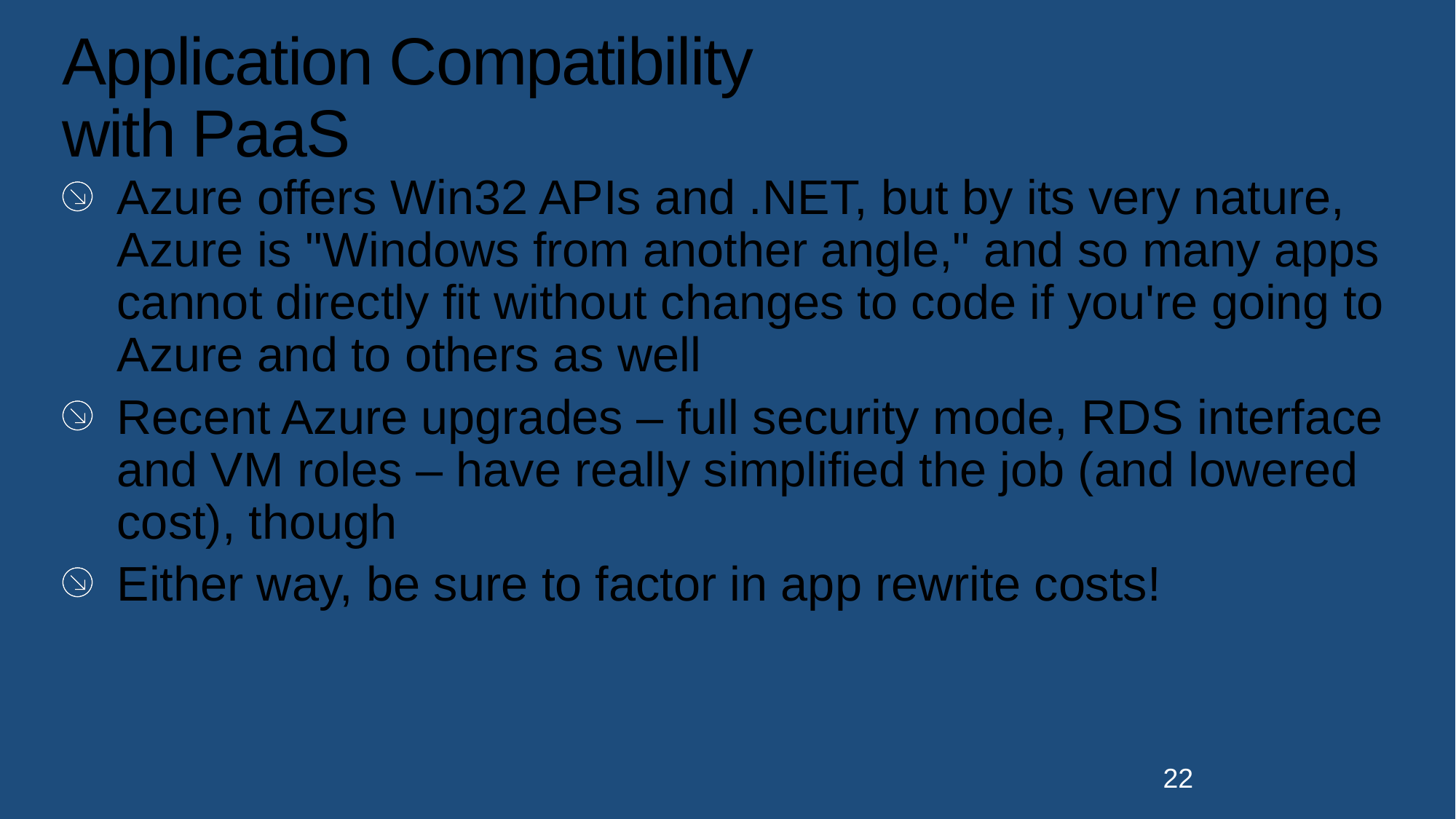

# Application Compatibility with PaaS
Azure offers Win32 APIs and .NET, but by its very nature, Azure is "Windows from another angle," and so many apps cannot directly fit without changes to code if you're going to Azure and to others as well
Recent Azure upgrades – full security mode, RDS interface and VM roles – have really simplified the job (and lowered cost), though
Either way, be sure to factor in app rewrite costs!
22